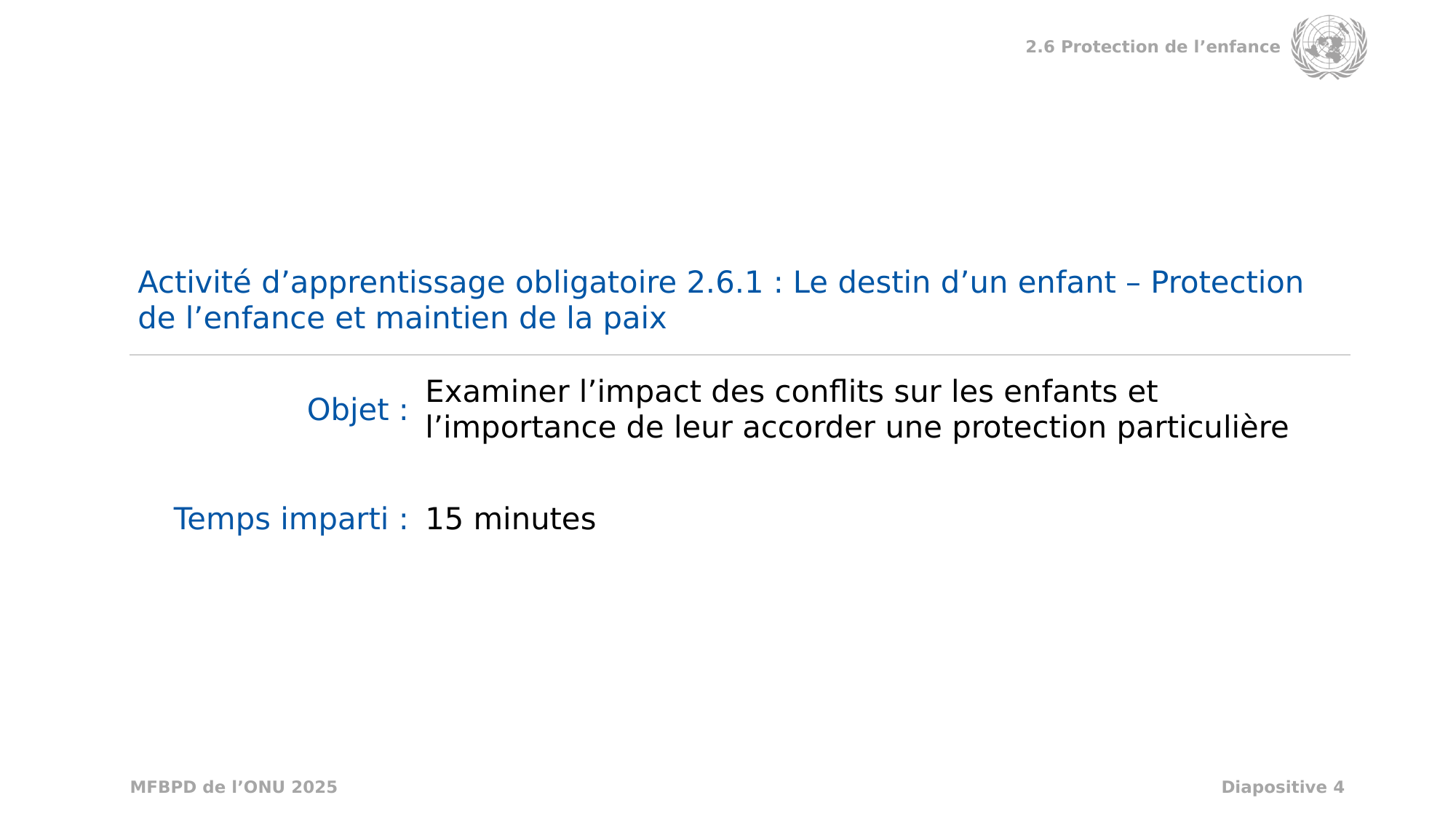

| Activité d’apprentissage obligatoire 2.6.1 : Le destin d’un enfant – Protection de l’enfance et maintien de la paix |  |
| --- | --- |
| Objet : | Examiner l’impact des conflits sur les enfants et l’importance de leur accorder une protection particulière |
| Temps imparti : | 15 minutes |